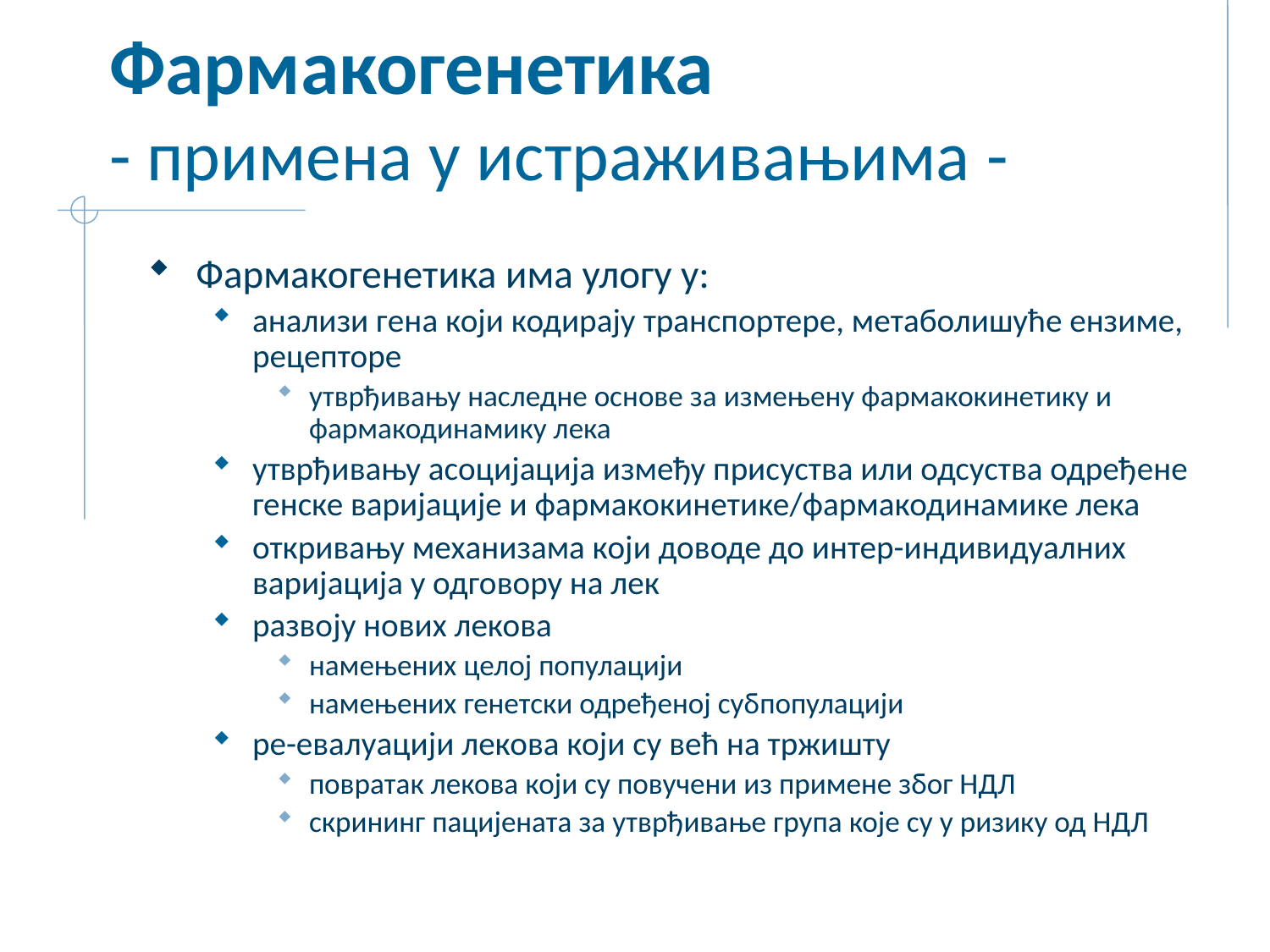

# Фармакогенетика - примена у истраживањима -
Фармакогенетика има улогу у:
анализи гена који кодирају транспортере, метаболишуће ензиме, рецепторе
утврђивању наследне основе за измењену фармакокинетику и фармакодинамику лека
утврђивању асоцијација између присуства или одсуства одређене генске варијације и фармакокинетике/фармакодинамике лека
откривању механизама који доводе до интер-индивидуалних варијација у одговору на лек
развоју нових лекова
намењених целој популацији
намењених генетски одређеној субпопулацији
ре-евалуацији лекова који су већ на тржишту
повратак лекова који су повучени из примене због НДЛ
скрининг пацијената за утврђивање група које су у ризику од НДЛ